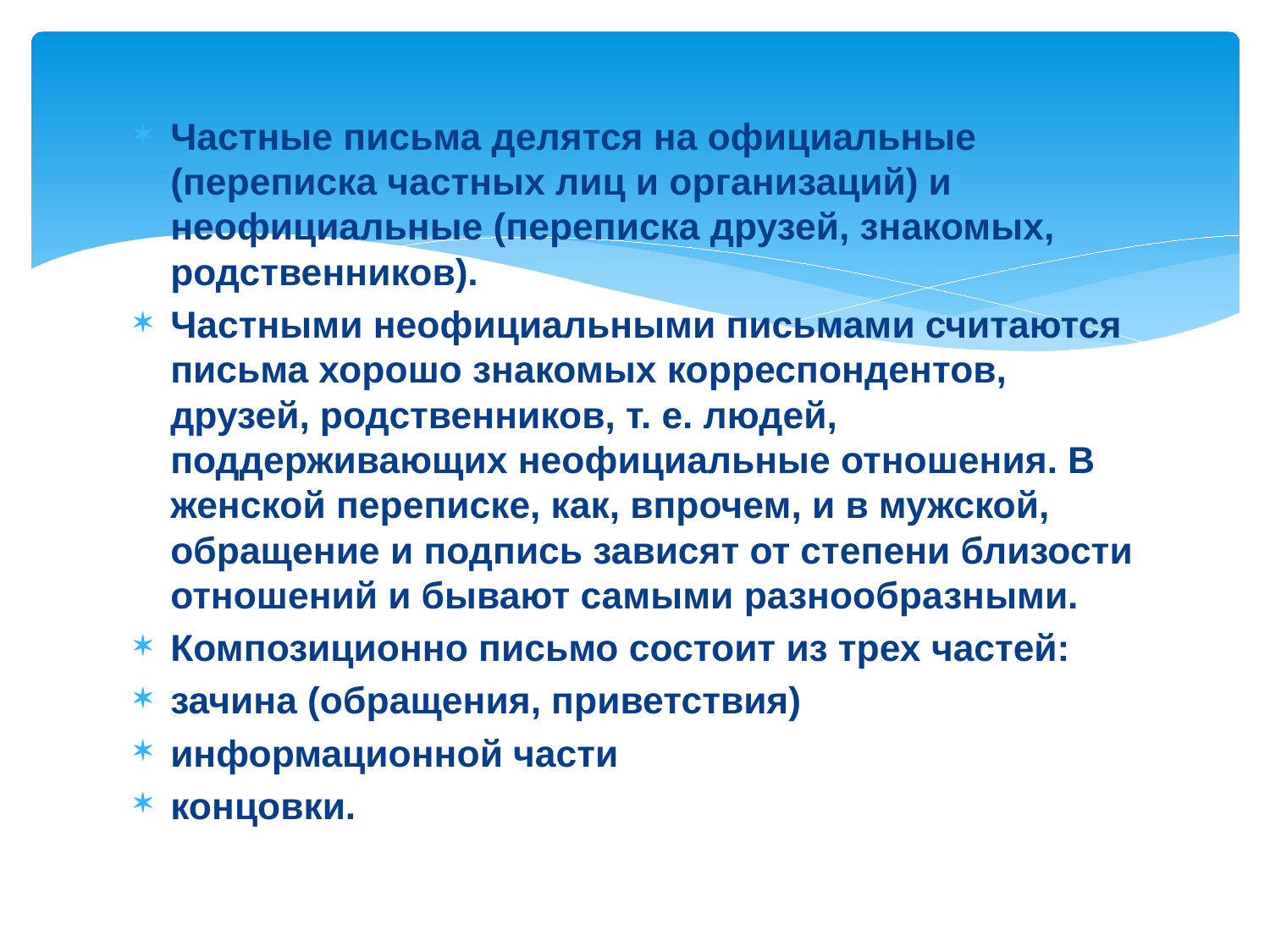

#
Частные письма делятся на официальные (переписка частных лиц и организаций) и неофициальные (переписка друзей, знакомых, родственников).
Частными неофициальными письмами считаются письма хорошо знакомых корреспондентов, друзей, родственников, т. е. людей, поддерживающих неофициальные отношения. В женской переписке, как, впрочем, и в мужской, обращение и подпись зависят от степени близости отношений и бывают самыми разнообразными.
Композиционно письмо состоит из трех частей:
зачина (обращения, приветствия)
информационной части
концовки.